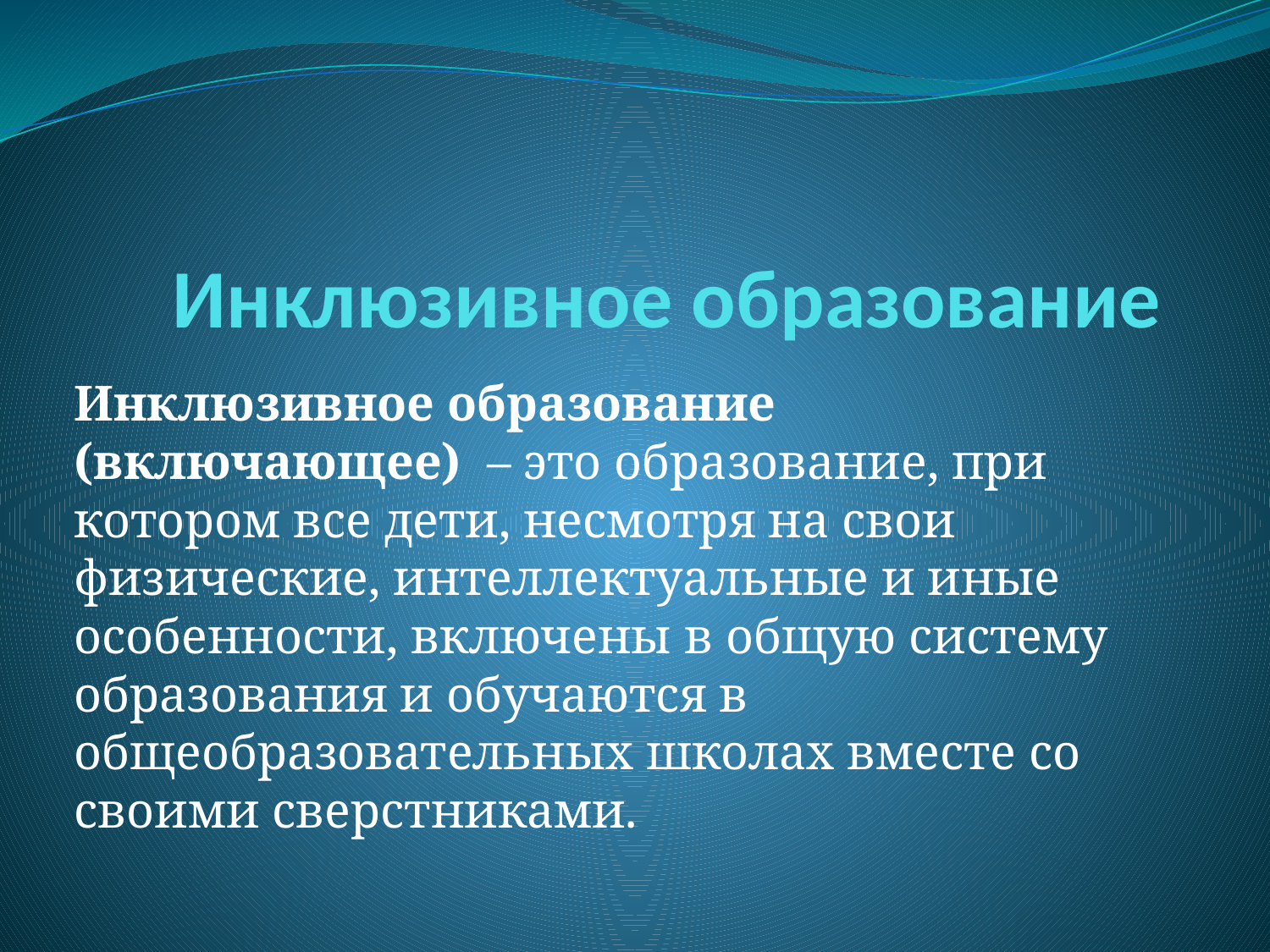

# Инклюзивное образование
Инклюзивное образование (включающее)  – это образование, при котором все дети, несмотря на свои физические, интеллектуальные и иные особенности, включены в общую систему образования и обучаются в общеобразовательных школах вместе со своими сверстниками.